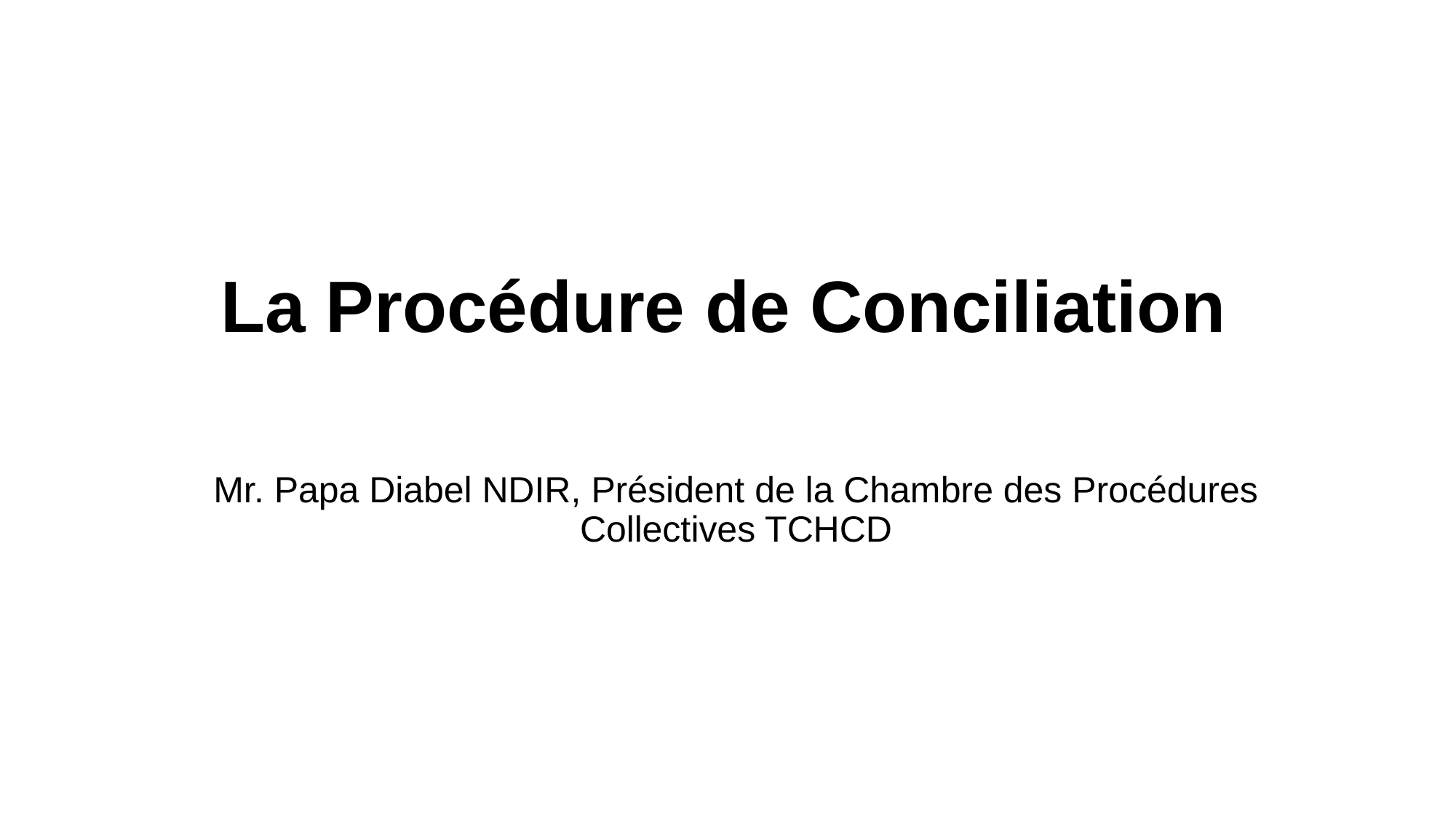

# La Procédure de Conciliation
Mr. Papa Diabel NDIR, Président de la Chambre des Procédures Collectives TCHCD